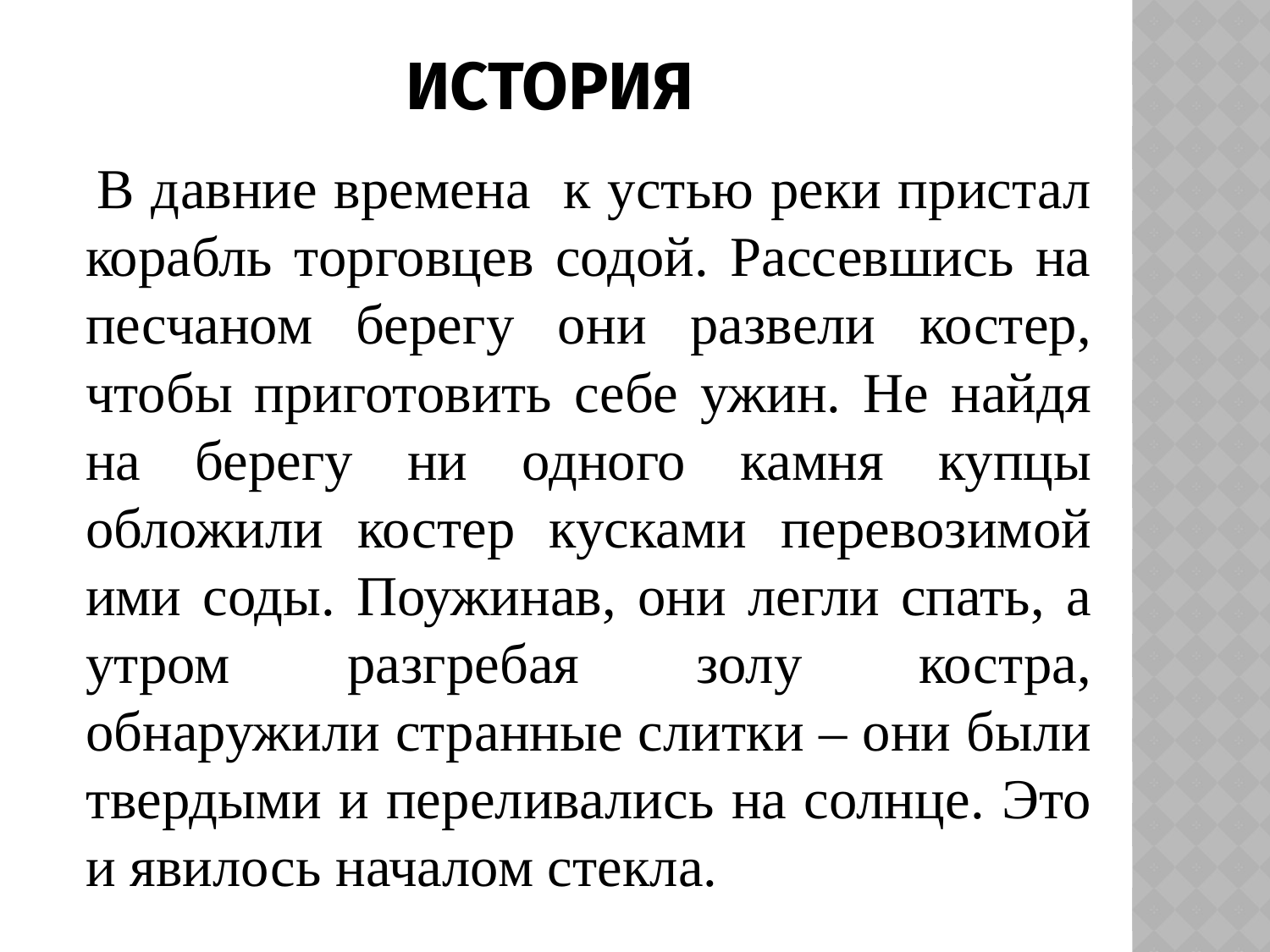

# История
   В давние времена  к устью реки пристал корабль торговцев содой. Рассевшись на песчаном берегу они развели костер, чтобы приготовить себе ужин. Не найдя на берегу ни одного камня купцы обложили костер кусками перевозимой ими соды. Поужинав, они легли спать, а утром разгребая золу костра, обнаружили странные слитки – они были твердыми и переливались на солнце. Это и явилось началом стекла.